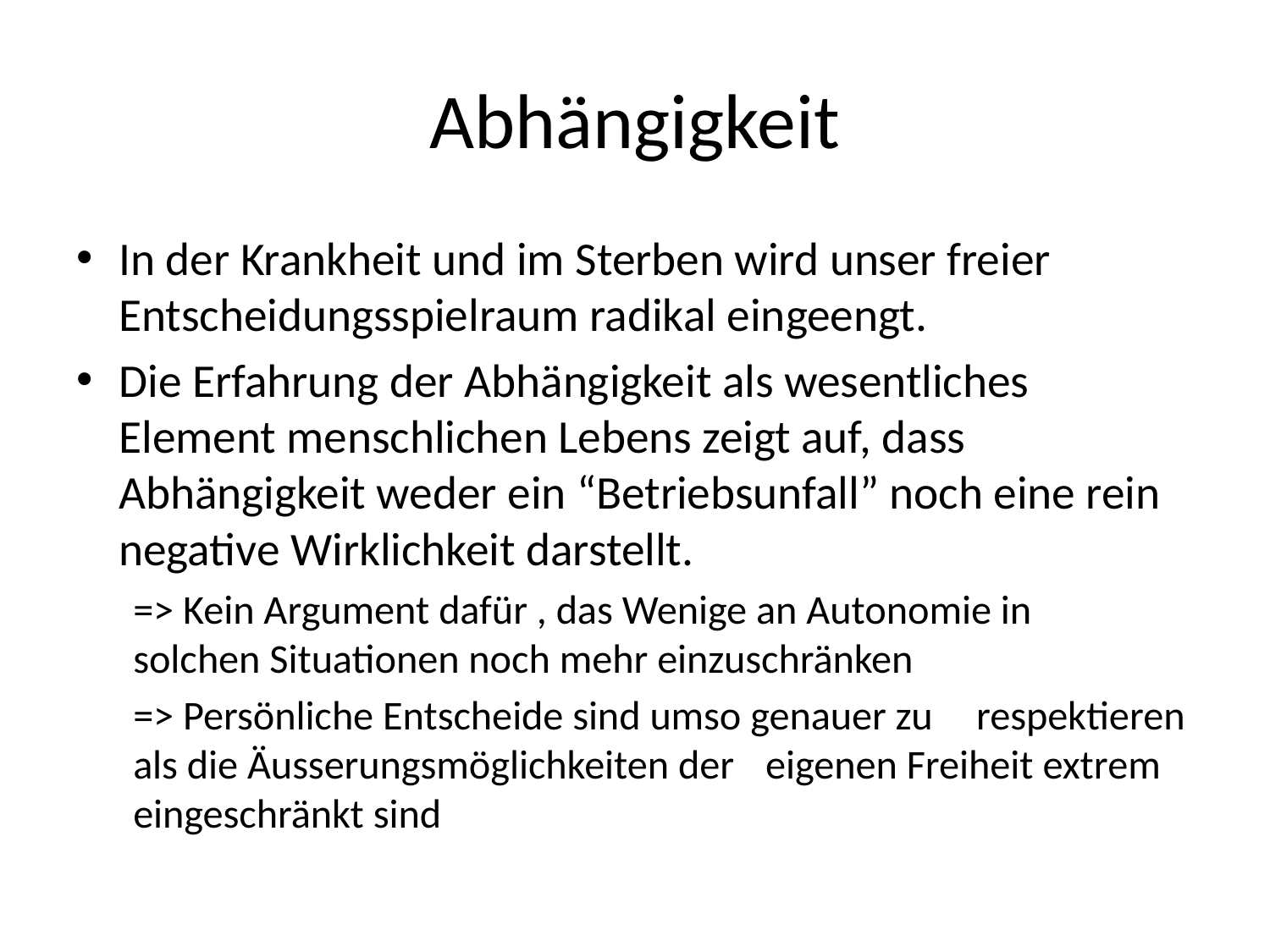

# Abhängigkeit
In der Krankheit und im Sterben wird unser freier Entscheidungsspielraum radikal eingeengt.
Die Erfahrung der Abhängigkeit als wesentliches Element menschlichen Lebens zeigt auf, dass Abhängigkeit weder ein “Betriebsunfall” noch eine rein negative Wirklichkeit darstellt.
=> Kein Argument dafür , das Wenige an Autonomie in 	solchen Situationen noch mehr einzuschränken
=> Persönliche Entscheide sind umso genauer zu 	respektieren als die Äusserungsmöglichkeiten der 	eigenen Freiheit extrem eingeschränkt sind